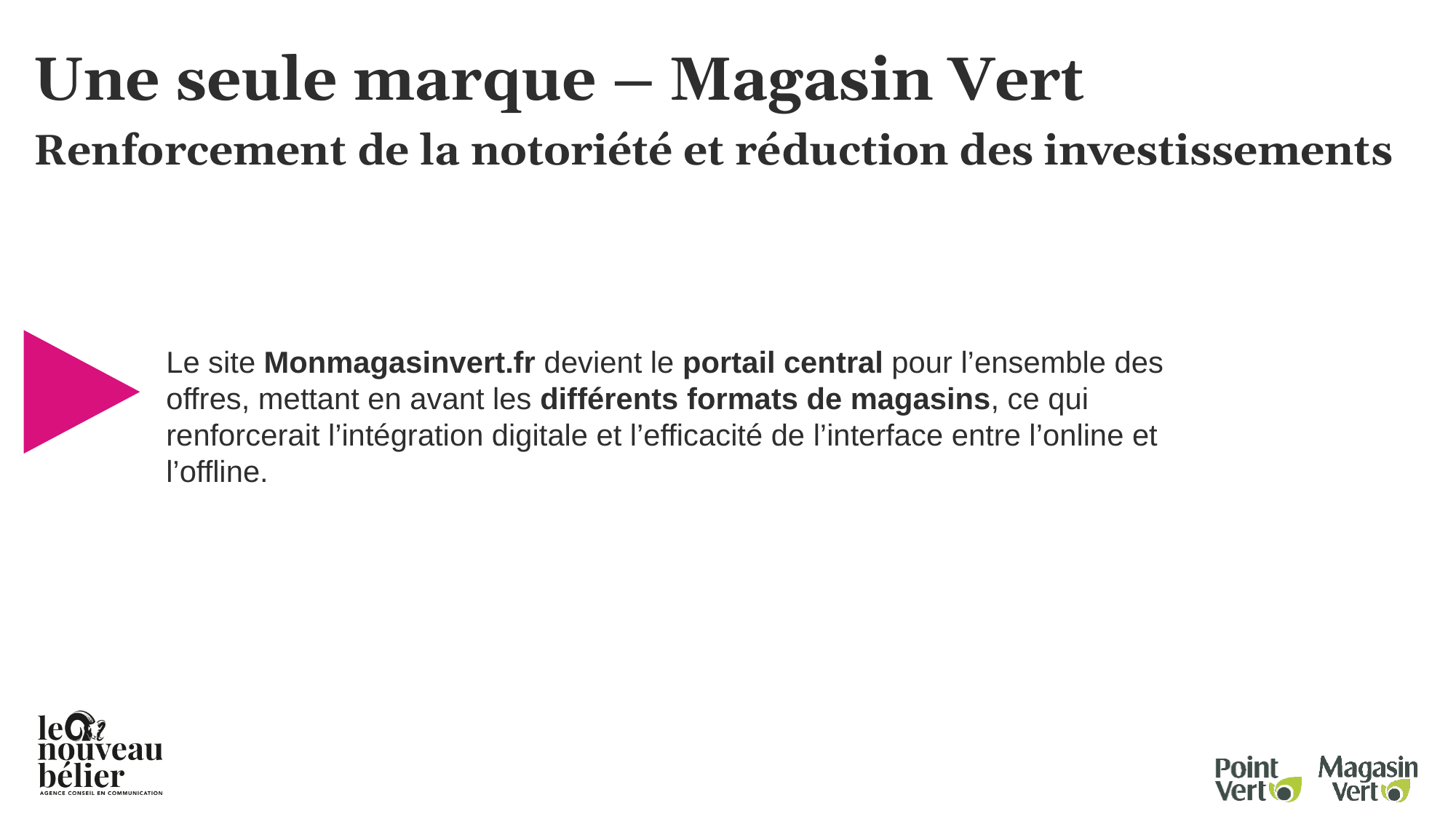

Une seule marque – Magasin Vert
Renforcement de la notoriété et réduction des investissements
Le site Monmagasinvert.fr devient le portail central pour l’ensemble des offres, mettant en avant les différents formats de magasins, ce qui renforcerait l’intégration digitale et l’efficacité de l’interface entre l’online et l’offline.